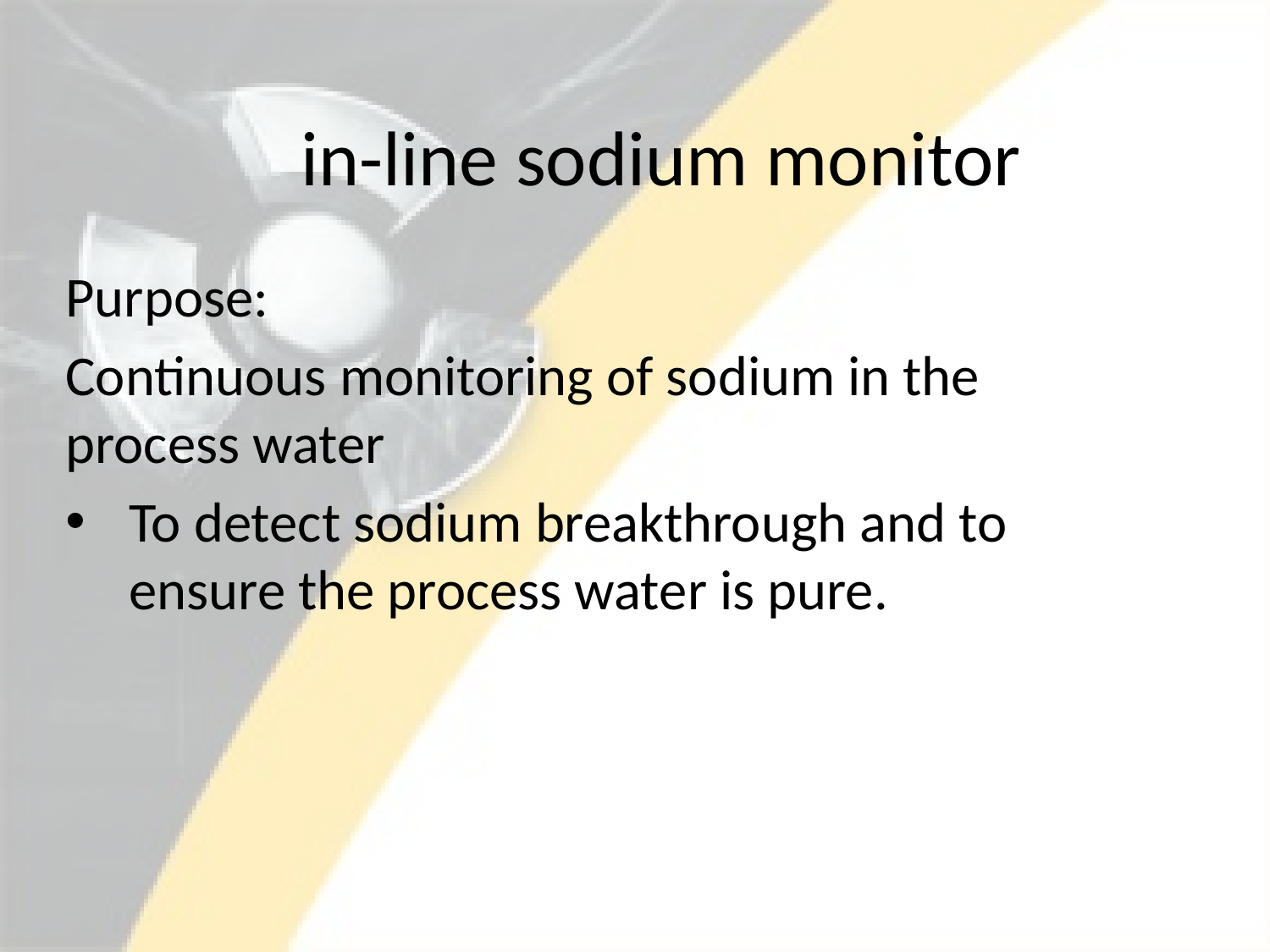

# in-line sodium monitor
Purpose:
Continuous monitoring of sodium in the process water
To detect sodium breakthrough and to ensure the process water is pure.